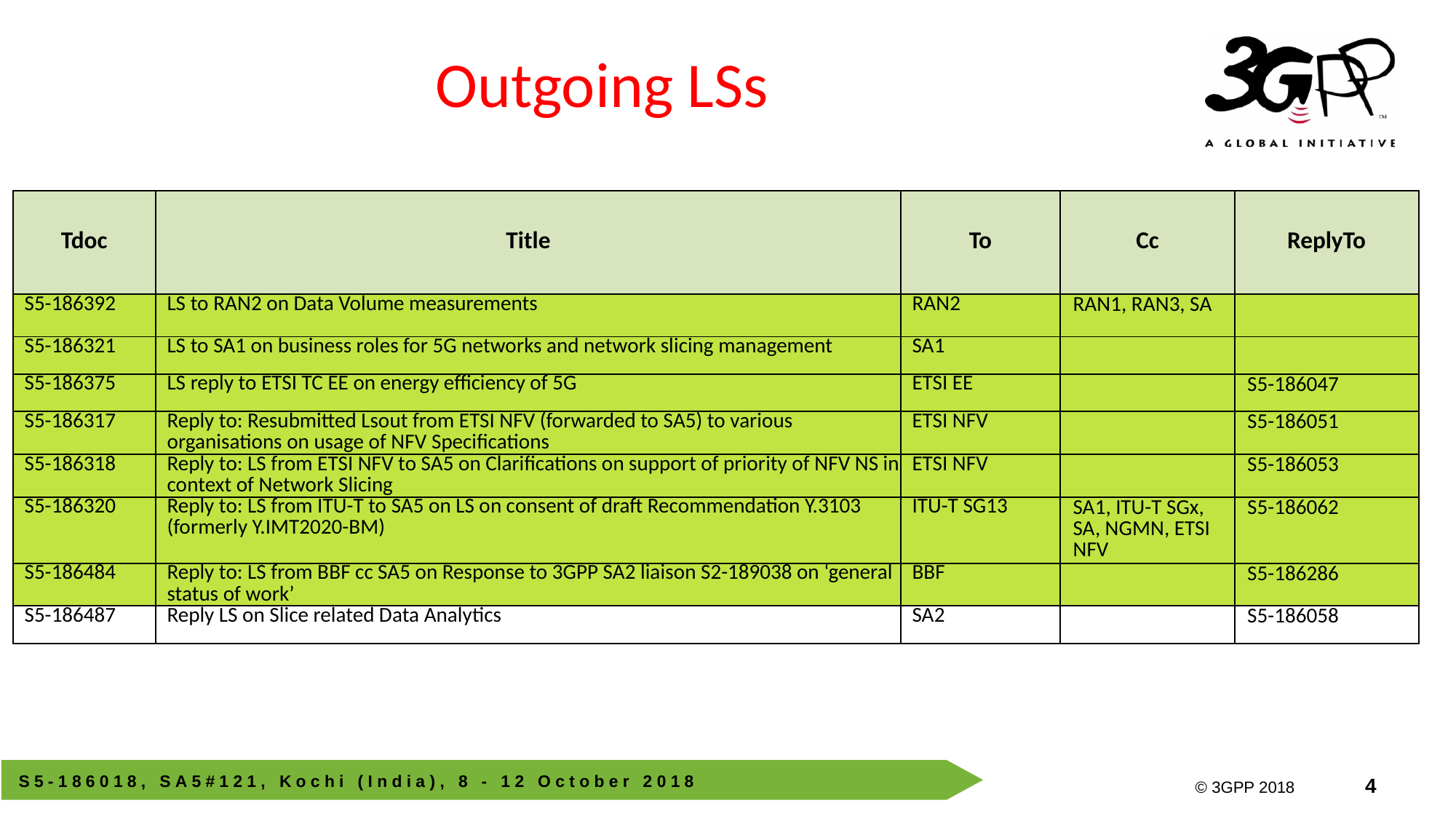

# Outgoing LSs
| Tdoc | Title | To | Cc | ReplyTo |
| --- | --- | --- | --- | --- |
| S5-186392 | LS to RAN2 on Data Volume measurements | RAN2 | RAN1, RAN3, SA |  |
| S5-186321 | LS to SA1 on business roles for 5G networks and network slicing management | SA1 |  |  |
| S5-186375 | LS reply to ETSI TC EE on energy efficiency of 5G | ETSI EE |  | S5-186047 |
| S5-186317 | Reply to: Resubmitted Lsout from ETSI NFV (forwarded to SA5) to various organisations on usage of NFV Specifications | ETSI NFV |  | S5-186051 |
| S5-186318 | Reply to: LS from ETSI NFV to SA5 on Clarifications on support of priority of NFV NS in context of Network Slicing | ETSI NFV |  | S5-186053 |
| S5-186320 | Reply to: LS from ITU-T to SA5 on LS on consent of draft Recommendation Y.3103 (formerly Y.IMT2020-BM) | ITU-T SG13 | SA1, ITU-T SGx, SA, NGMN, ETSI NFV | S5-186062 |
| S5-186484 | Reply to: LS from BBF cc SA5 on Response to 3GPP SA2 liaison S2-189038 on ‘general status of work’ | BBF |  | S5-186286 |
| S5-186487 | Reply LS on Slice related Data Analytics | SA2 |  | S5-186058 |